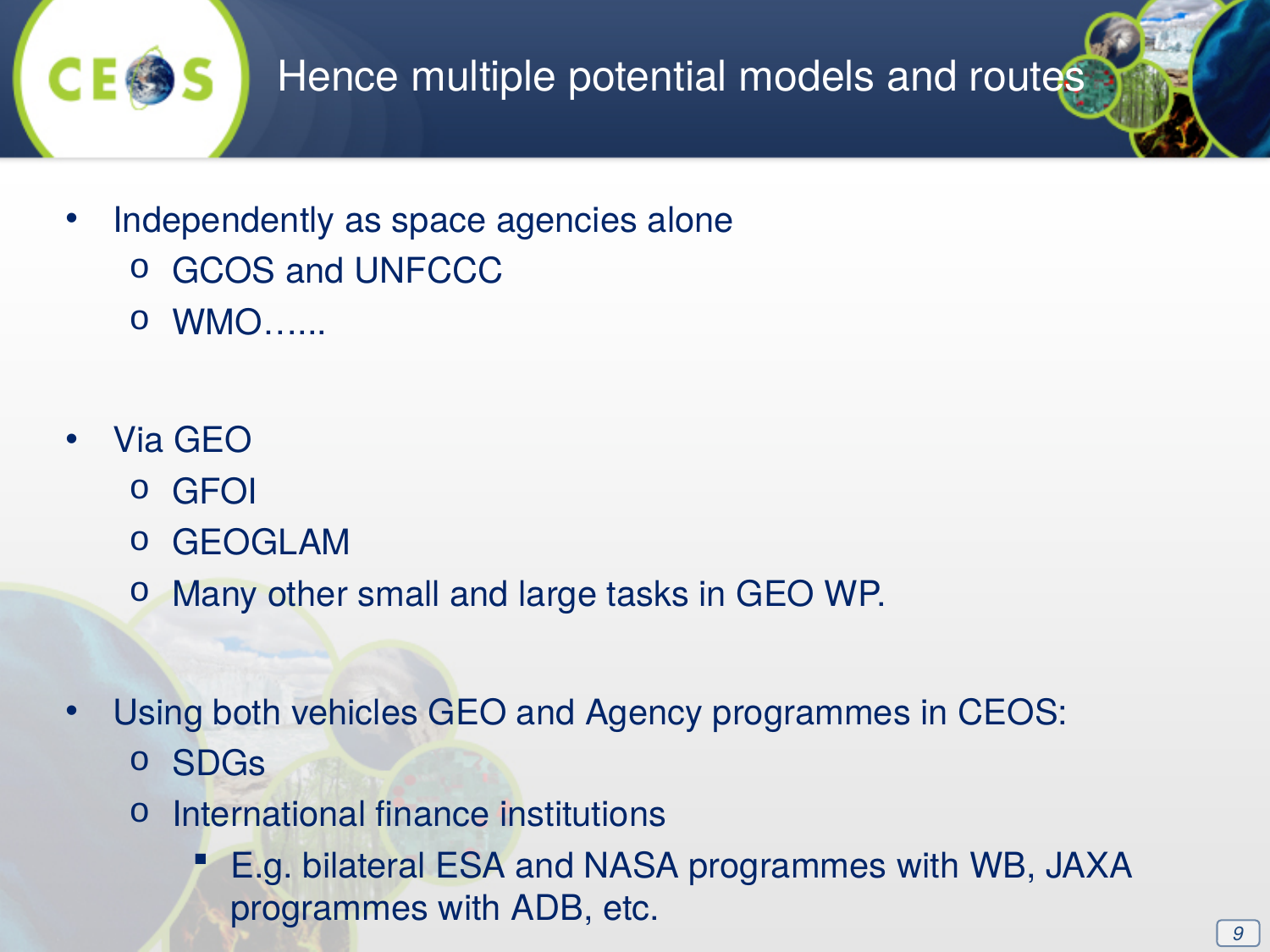

Hence multiple potential models and routes
Independently as space agencies alone
GCOS and UNFCCC
WMO…...

Via GEO
GFOI
GEOGLAM
Many other small and large tasks in GEO WP.

Using both vehicles GEO and Agency programmes in CEOS:
SDGs
International finance institutions
E.g. bilateral ESA and NASA programmes with WB, JAXA programmes with ADB, etc.
9